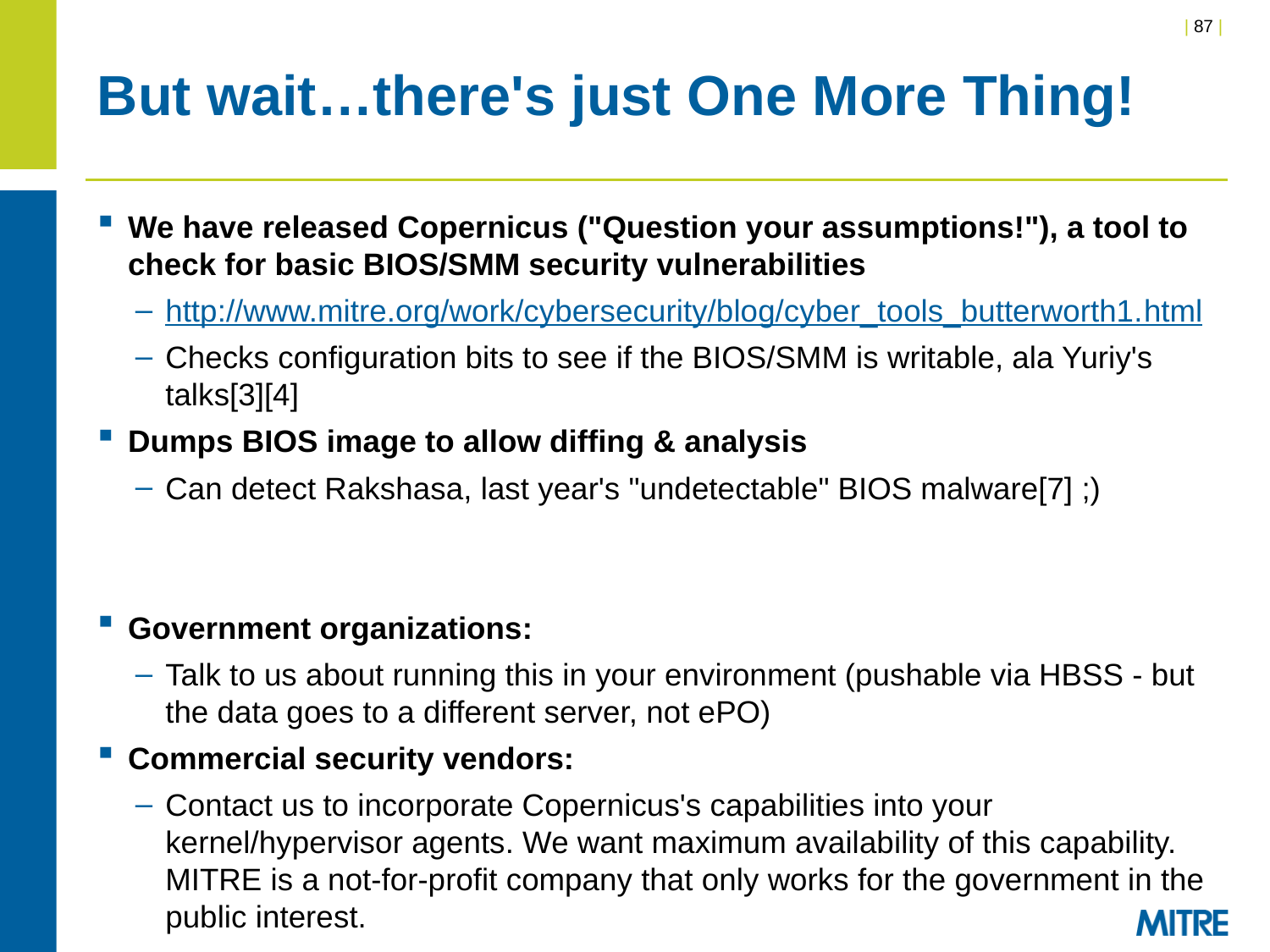

# But wait…there's just One More Thing!
We have released Copernicus ("Question your assumptions!"), a tool to check for basic BIOS/SMM security vulnerabilities
http://www.mitre.org/work/cybersecurity/blog/cyber_tools_butterworth1.html
Checks configuration bits to see if the BIOS/SMM is writable, ala Yuriy's talks[3][4]
Dumps BIOS image to allow diffing & analysis
Can detect Rakshasa, last year's "undetectable" BIOS malware[7] ;)

Government organizations:
Talk to us about running this in your environment (pushable via HBSS - but the data goes to a different server, not ePO)
Commercial security vendors:
Contact us to incorporate Copernicus's capabilities into your kernel/hypervisor agents. We want maximum availability of this capability. MITRE is a not-for-profit company that only works for the government in the public interest.